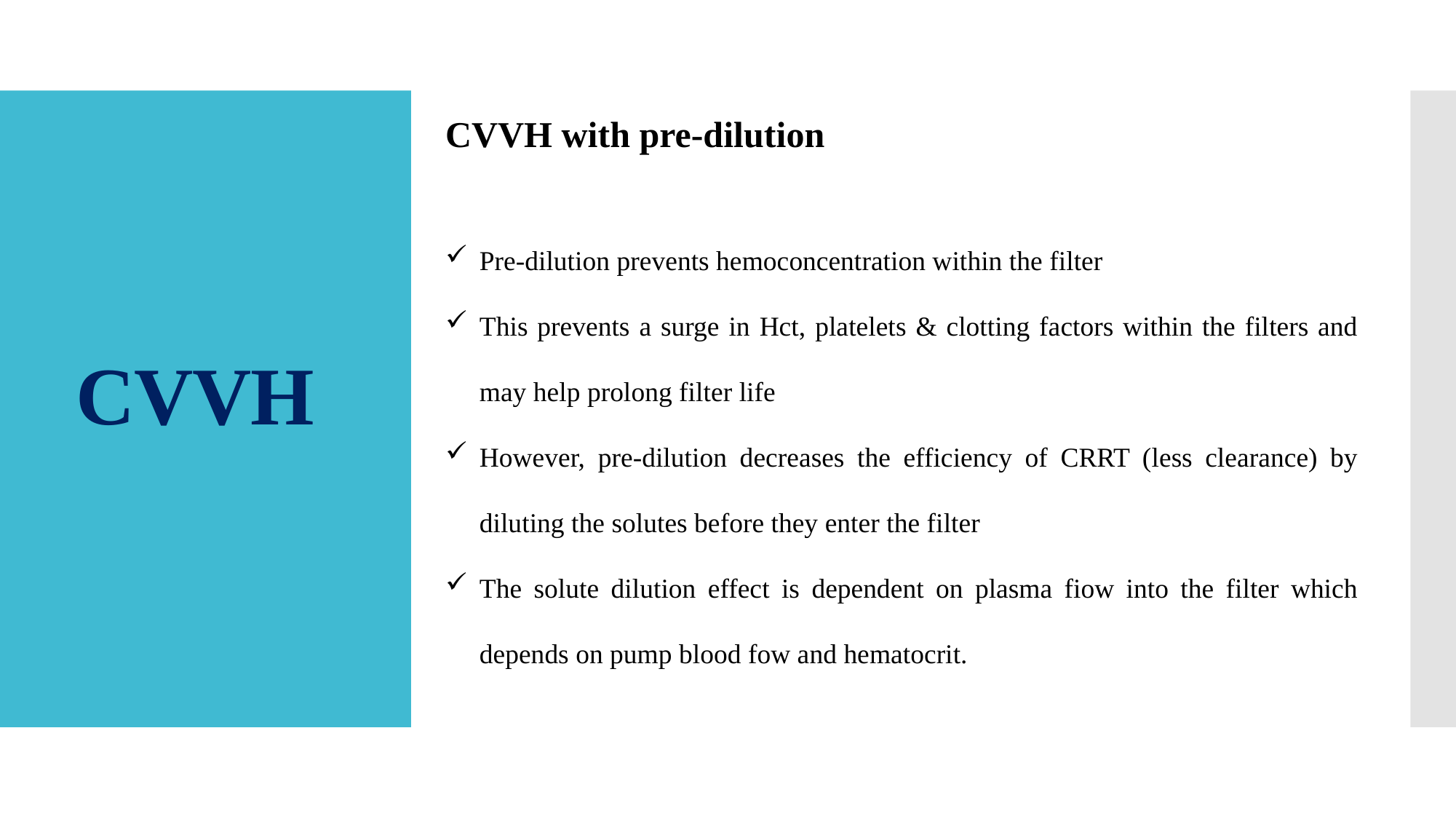

CVVH with pre-dilution
# CVVH
Pre-dilution prevents hemoconcentration within the filter
This prevents a surge in Hct, platelets & clotting factors within the filters and may help prolong filter life
However, pre-dilution decreases the efficiency of CRRT (less clearance) by diluting the solutes before they enter the filter
The solute dilution effect is dependent on plasma fiow into the filter which depends on pump blood fow and hematocrit.